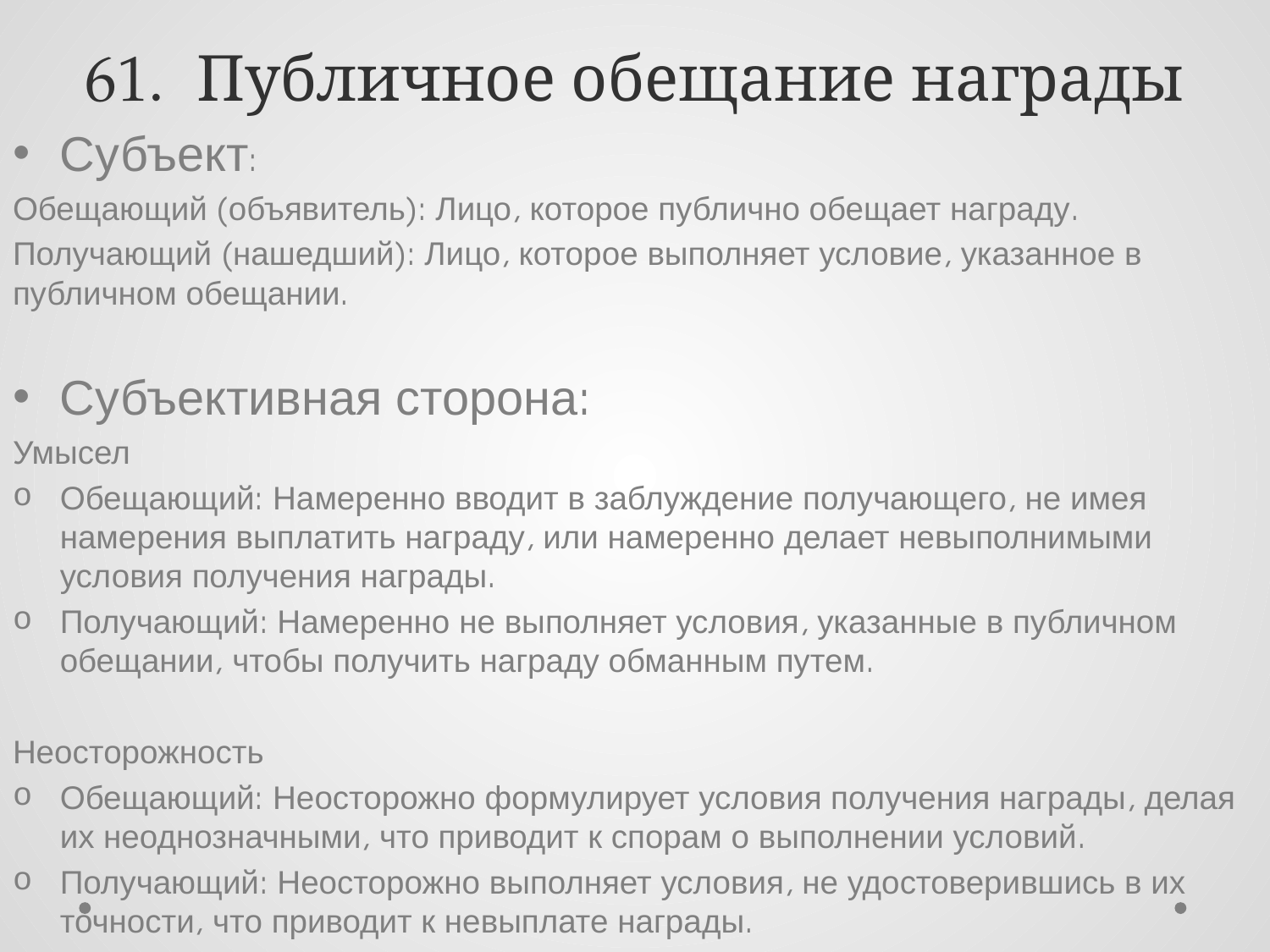

# 61.  Публичное обещание награды
Субъект:
Обещающий (объявитель): Лицо, которое публично обещает награду.
Получающий (нашедший): Лицо, которое выполняет условие, указанное в публичном обещании.

Субъективная сторона:
Умысел
Обещающий: Намеренно вводит в заблуждение получающего, не имея намерения выплатить награду, или намеренно делает невыполнимыми условия получения награды.
Получающий: Намеренно не выполняет условия, указанные в публичном обещании, чтобы получить награду обманным путем.

Неосторожность
Обещающий: Неосторожно формулирует условия получения награды, делая их неоднозначными, что приводит к спорам о выполнении условий.
Получающий: Неосторожно выполняет условия, не удостоверившись в их точности, что приводит к невыплате награды.